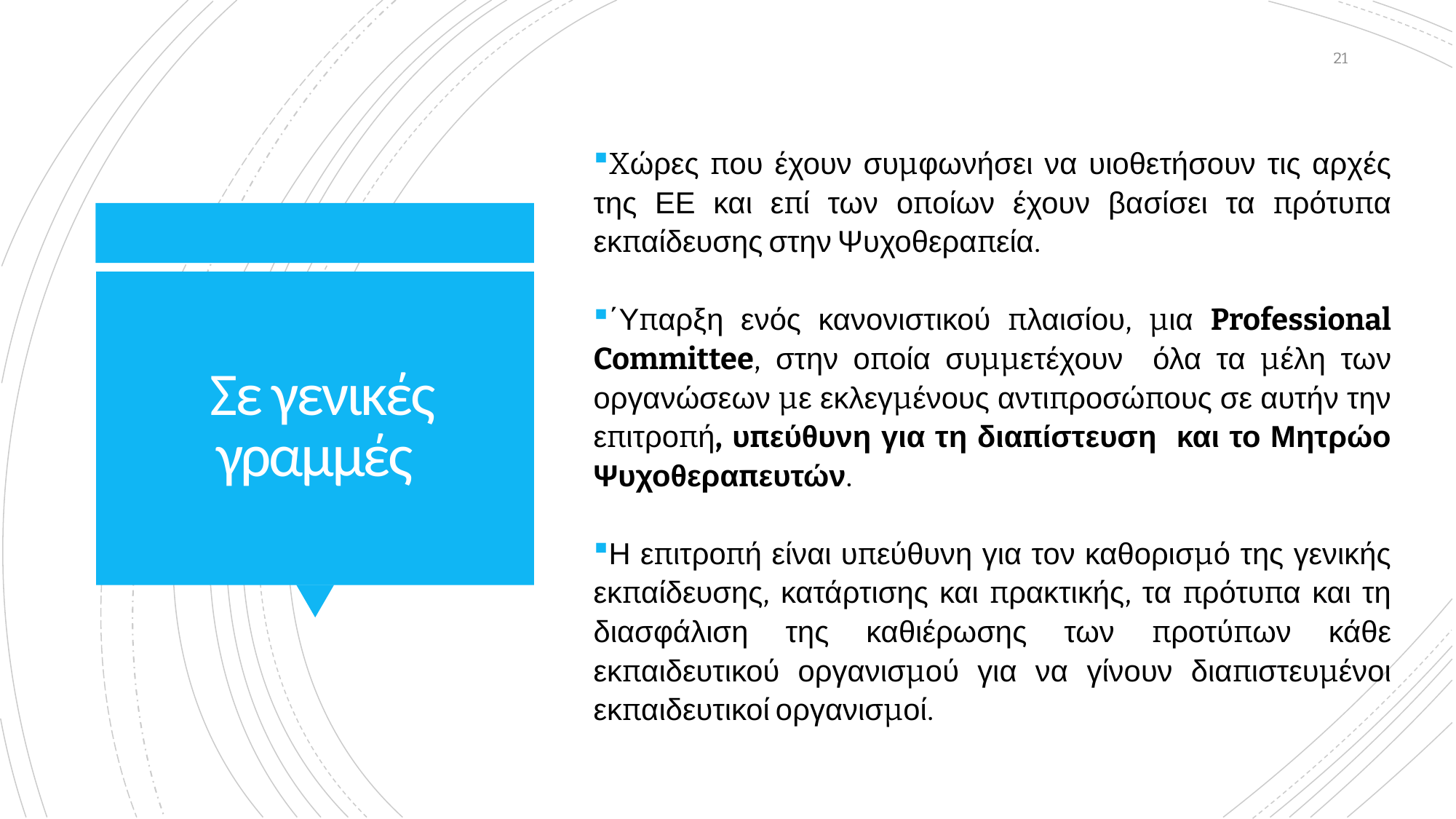

21

Xώρες που έχουν συμφωνήσει να υιοθετήσουν τις αρχές της ΕΕ και επί των οποίων έχουν βασίσει τα πρότυπα εκπαίδευσης στην Ψυχοθεραπεία.

΄Υπαρξη ενός κανονιστικού πλαισίου, μια Professional Committee, στην οποία συμμετέχουν  όλα τα μέλη των οργανώσεων με εκλεγμένους αντιπροσώπους σε αυτήν την επιτροπή, υπεύθυνη για τη διαπίστευση  και το Μητρώο Ψυχοθεραπευτών.

Η επιτροπή είναι υπεύθυνη για τον καθορισμό της γενικής εκπαίδευσης, κατάρτισης και πρακτικής, τα πρότυπα και τη διασφάλιση της καθιέρωσης των προτύπων κάθε εκπαιδευτικού οργανισμού για να γίνουν διαπιστευμένοι εκπαιδευτικοί οργανισμοί.
# Σε γενικές γραμμές